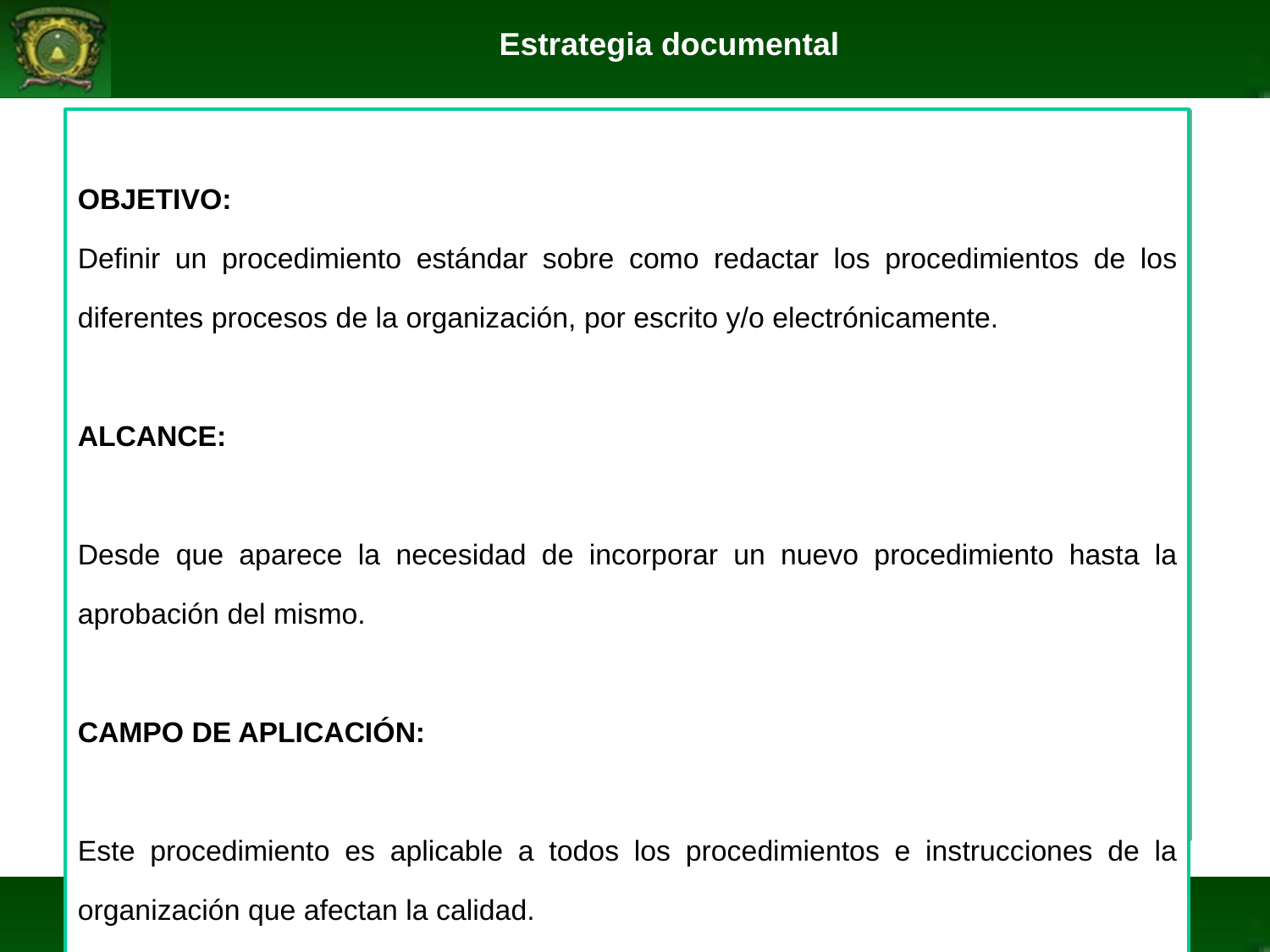

Estrategia documental

OBJETIVO:
Definir un procedimiento estándar sobre como redactar los procedimientos de los diferentes procesos de la organización, por escrito y/o electrónicamente.

ALCANCE:

Desde que aparece la necesidad de incorporar un nuevo procedimiento hasta la aprobación del mismo.

CAMPO DE APLICACIÓN:

Este procedimiento es aplicable a todos los procedimientos e instrucciones de la organización que afectan la calidad.